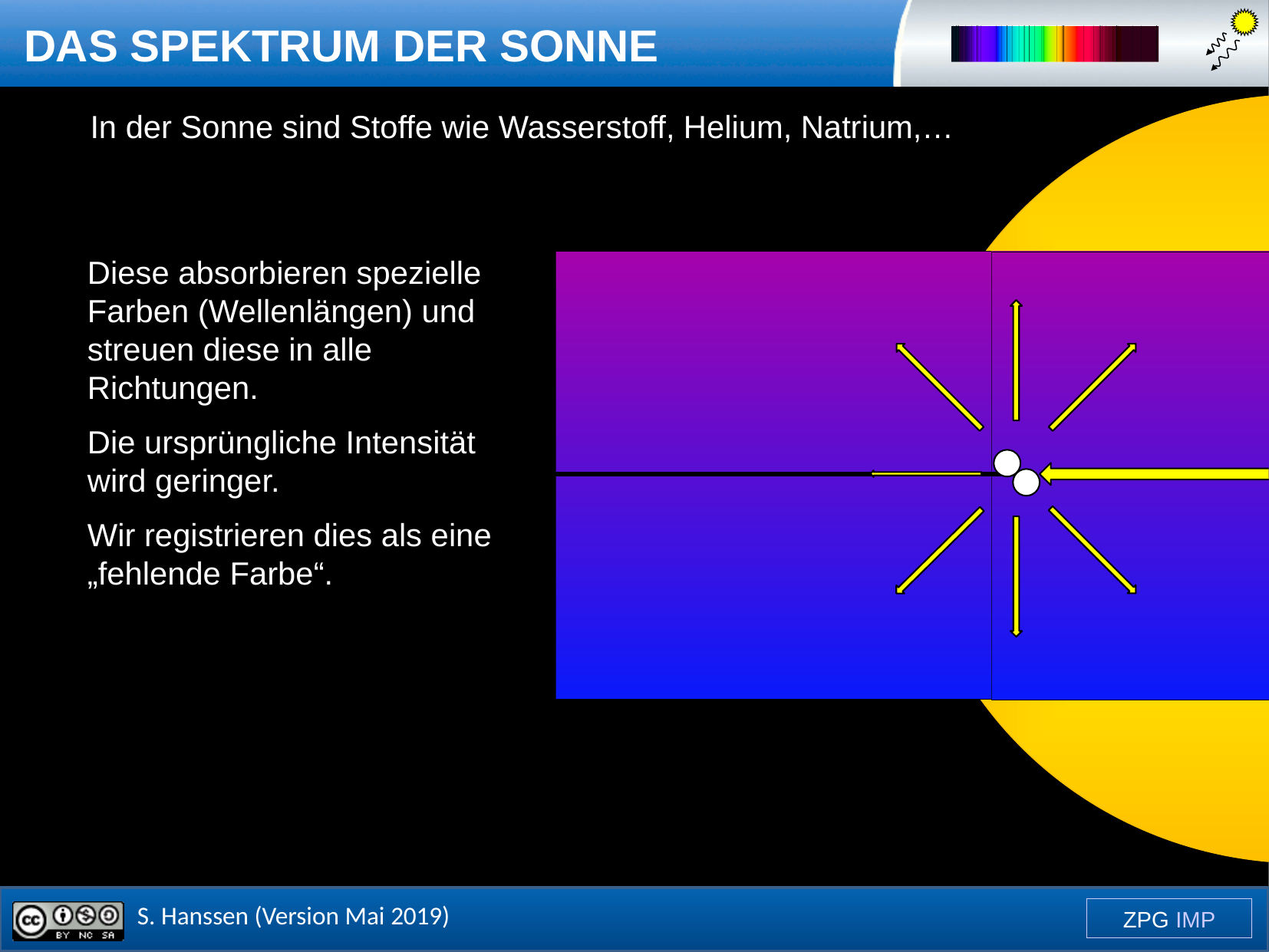

In der Sonne sind Stoffe wie Wasserstoff, Helium, Natrium,…
Diese absorbieren spezielle Farben (Wellenlängen) und streuen diese in alle Richtungen.
Die ursprüngliche Intensität wird geringer.
Wir registrieren dies als eine „fehlende Farbe“.